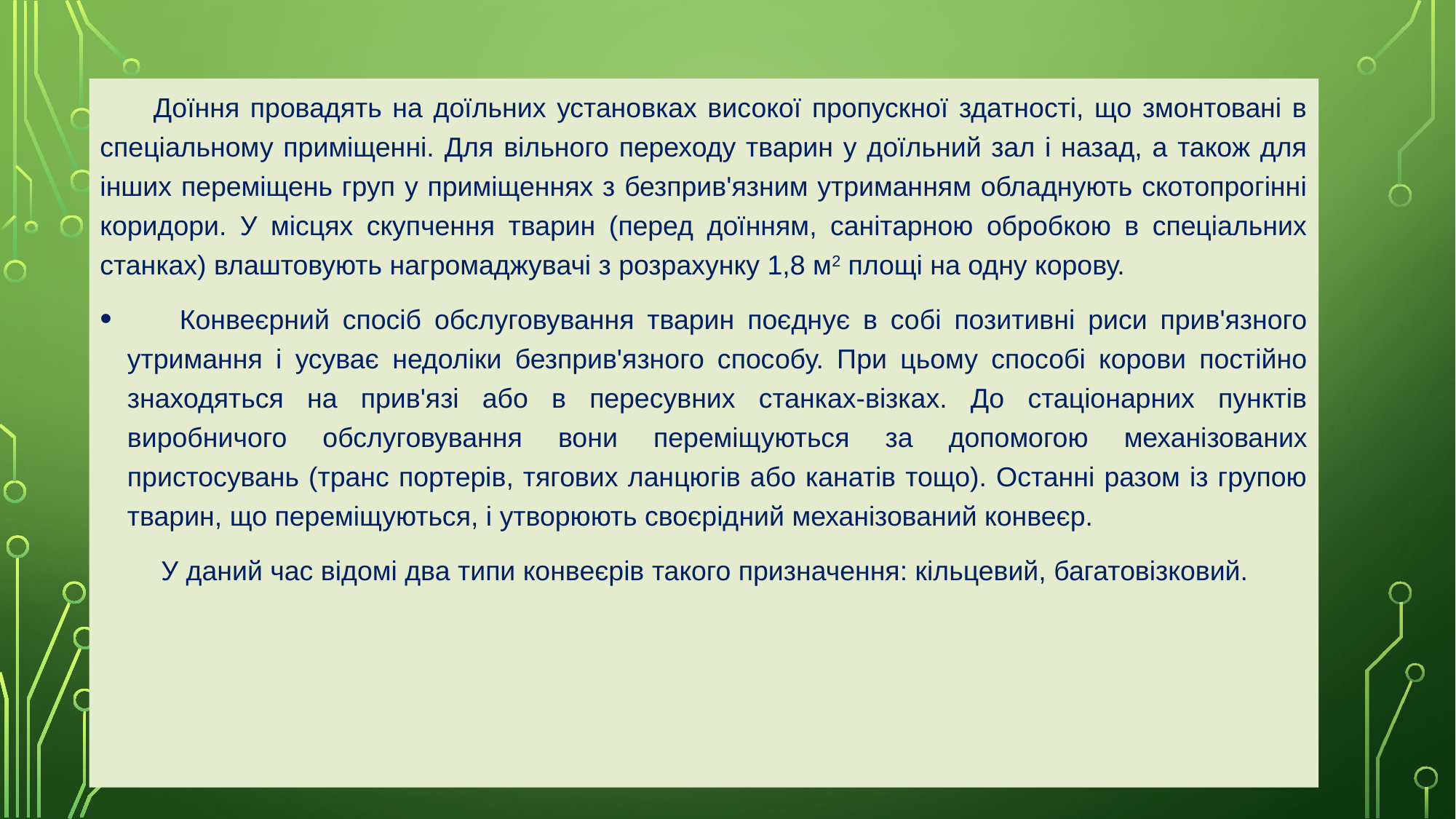

Доїння провадять на доїльних установках високої пропускної здатності, що змонтовані в спеціальному приміщенні. Для вільного переходу тварин у доїльний зал і назад, а також для інших переміщень груп у приміщеннях з безприв'язним утриманням обладнують скотопрогінні коридори. У місцях скупчення тварин (перед доїнням, санітарною обробкою в спеціальних станках) влаштовують нагромаджувачі з розрахунку 1,8 м2 площі на одну корову.
    Конвеєрний спосіб обслуговування тварин поєднує в собі позитивні риси прив'язного утримання і усуває недоліки безприв'язного способу. При цьому способі корови постійно знаходяться на прив'язі або в пересувних станках-візках. До стаціонарних пунктів виробничого обслуговування вони переміщуються за допомогою механізованих пристосувань (транс портерів, тягових ланцюгів або канатів тощо). Останні разом із групою тварин, що переміщуються, і утворюють своєрідний механізований конвеєр.
        У даний час відомі два типи конвеєрів такого призначення: кільцевий, багатовізковий.